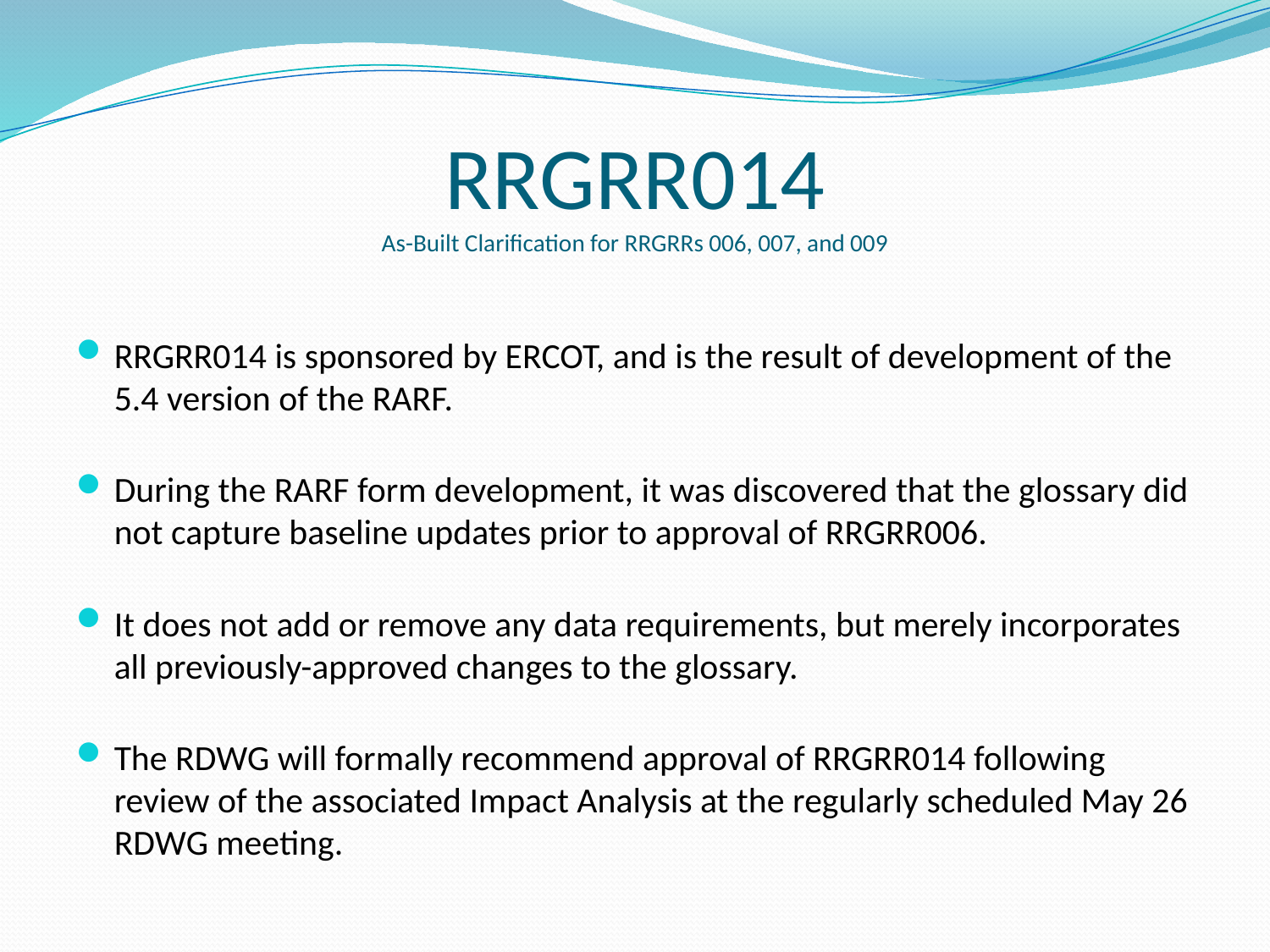

# RRGRR014 As-Built Clarification for RRGRRs 006, 007, and 009

RRGRR014 is sponsored by ERCOT, and is the result of development of the 5.4 version of the RARF.
During the RARF form development, it was discovered that the glossary did not capture baseline updates prior to approval of RRGRR006.
It does not add or remove any data requirements, but merely incorporates all previously-approved changes to the glossary.
The RDWG will formally recommend approval of RRGRR014 following review of the associated Impact Analysis at the regularly scheduled May 26 RDWG meeting.